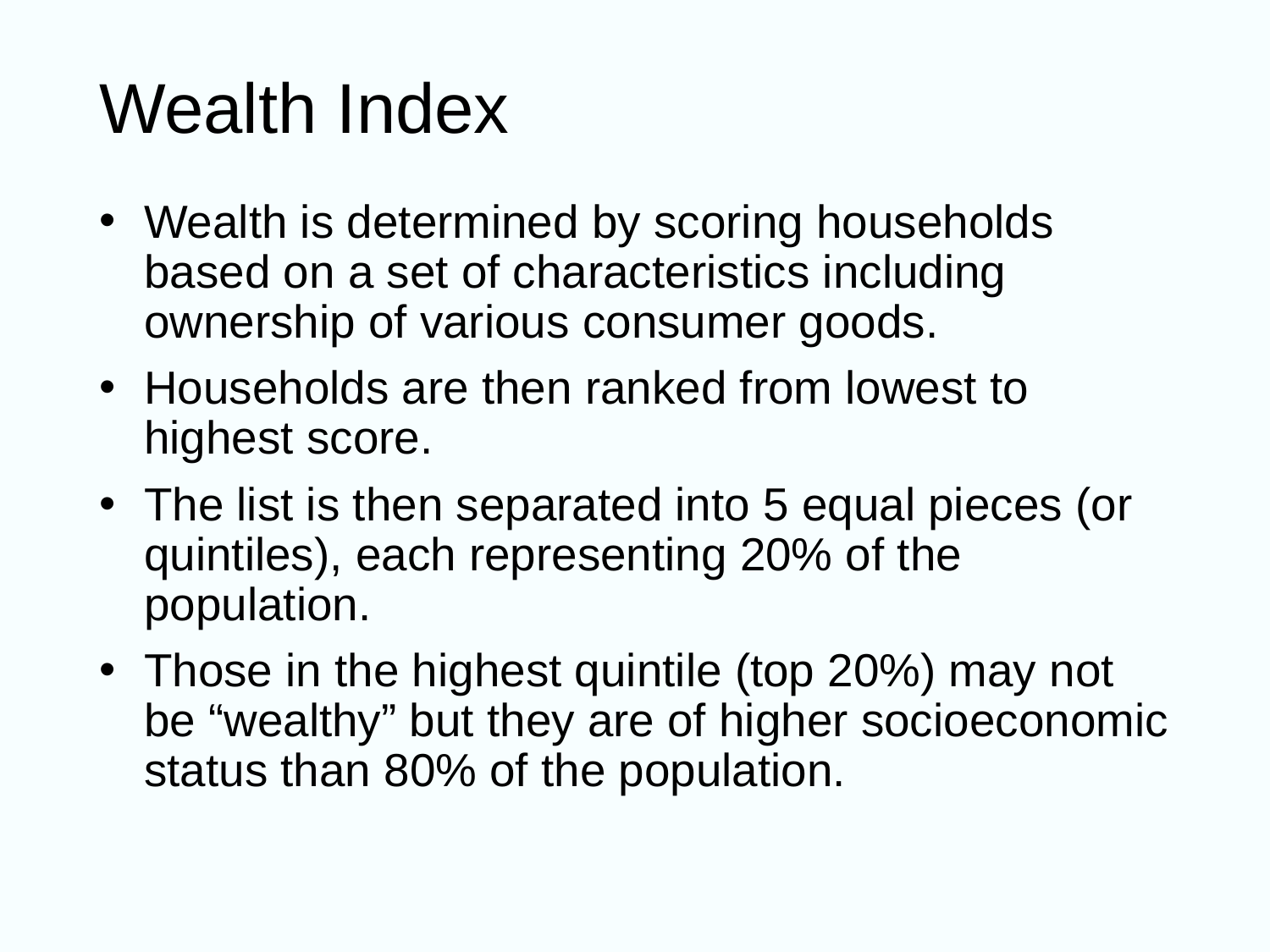

# Wealth Index
Wealth is determined by scoring households based on a set of characteristics including ownership of various consumer goods.
Households are then ranked from lowest to highest score.
The list is then separated into 5 equal pieces (or quintiles), each representing 20% of the population.
Those in the highest quintile (top 20%) may not be “wealthy” but they are of higher socioeconomic status than 80% of the population.